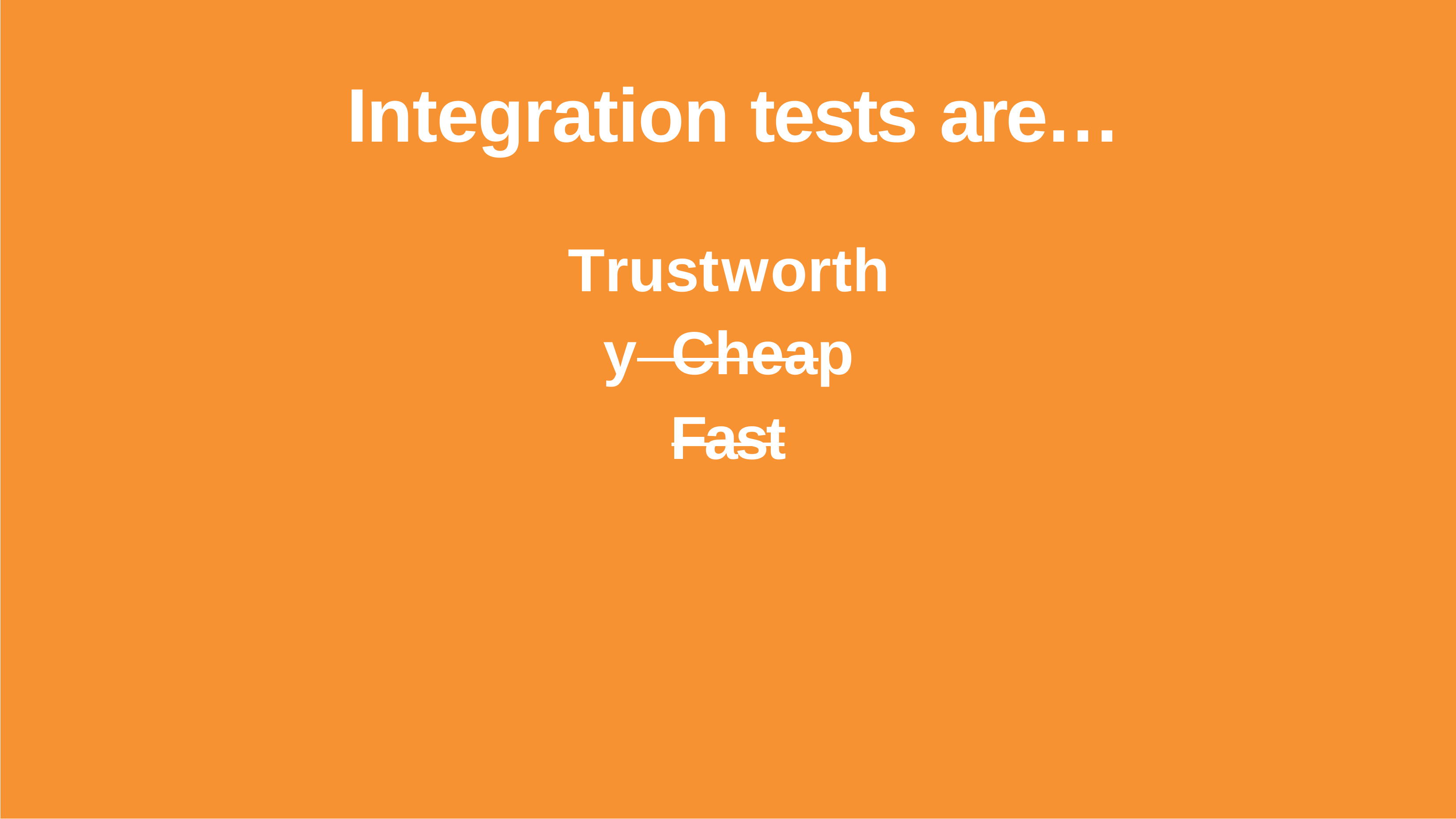

# Integration tests are…
Trustworthy  Cheap
Fast